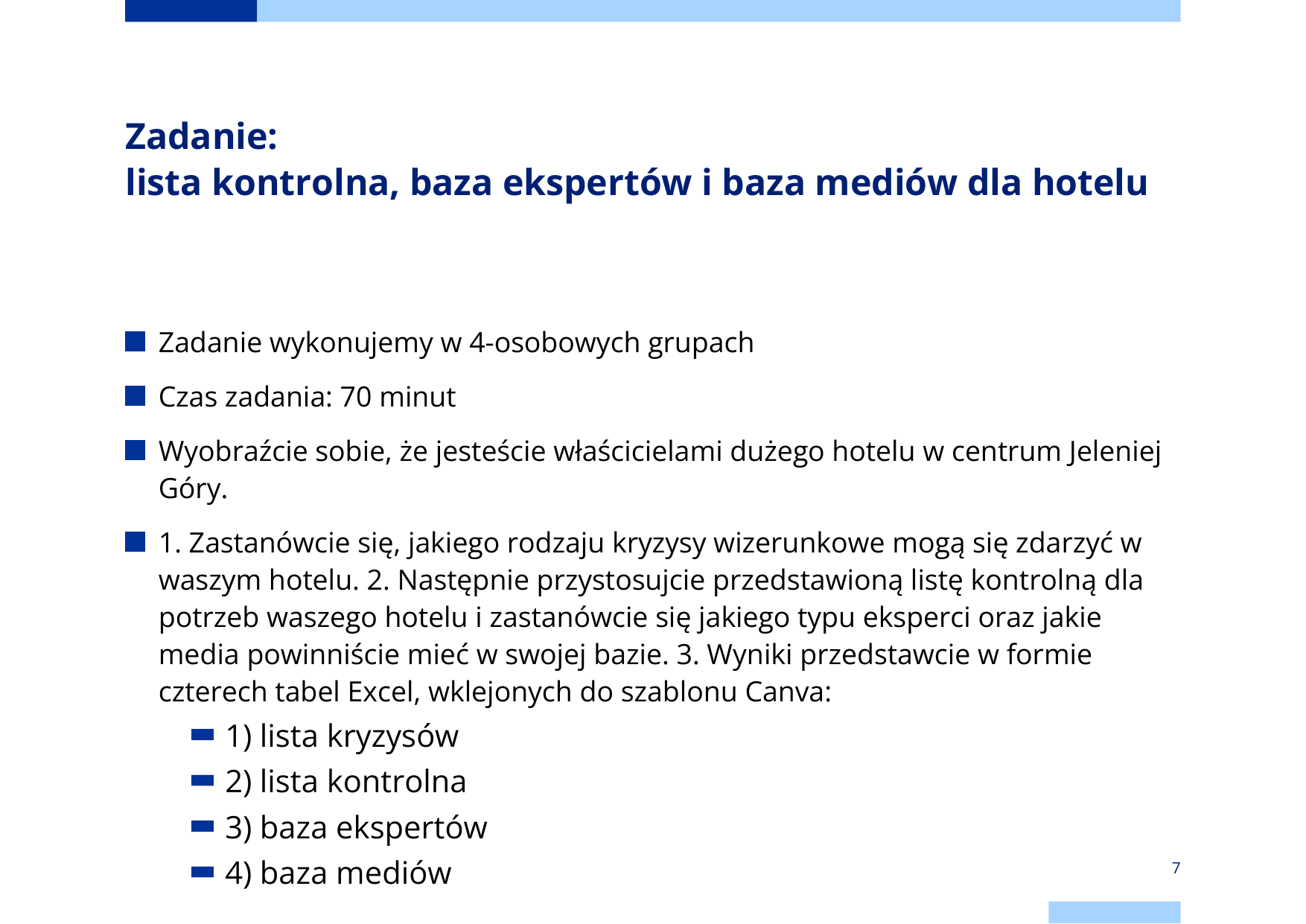

# Zadanie: lista kontrolna, baza ekspertów i baza mediów dla hotelu
Zadanie wykonujemy w 4-osobowych grupach
Czas zadania: 70 minut
Wyobraźcie sobie, że jesteście właścicielami dużego hotelu w centrum Jeleniej Góry.
1. Zastanówcie się, jakiego rodzaju kryzysy wizerunkowe mogą się zdarzyć w waszym hotelu. 2. Następnie przystosujcie przedstawioną listę kontrolną dla potrzeb waszego hotelu i zastanówcie się jakiego typu eksperci oraz jakie media powinniście mieć w swojej bazie. 3. Wyniki przedstawcie w formie czterech tabel Excel, wklejonych do szablonu Canva:
1) lista kryzysów
2) lista kontrolna
3) baza ekspertów
4) baza mediów
7